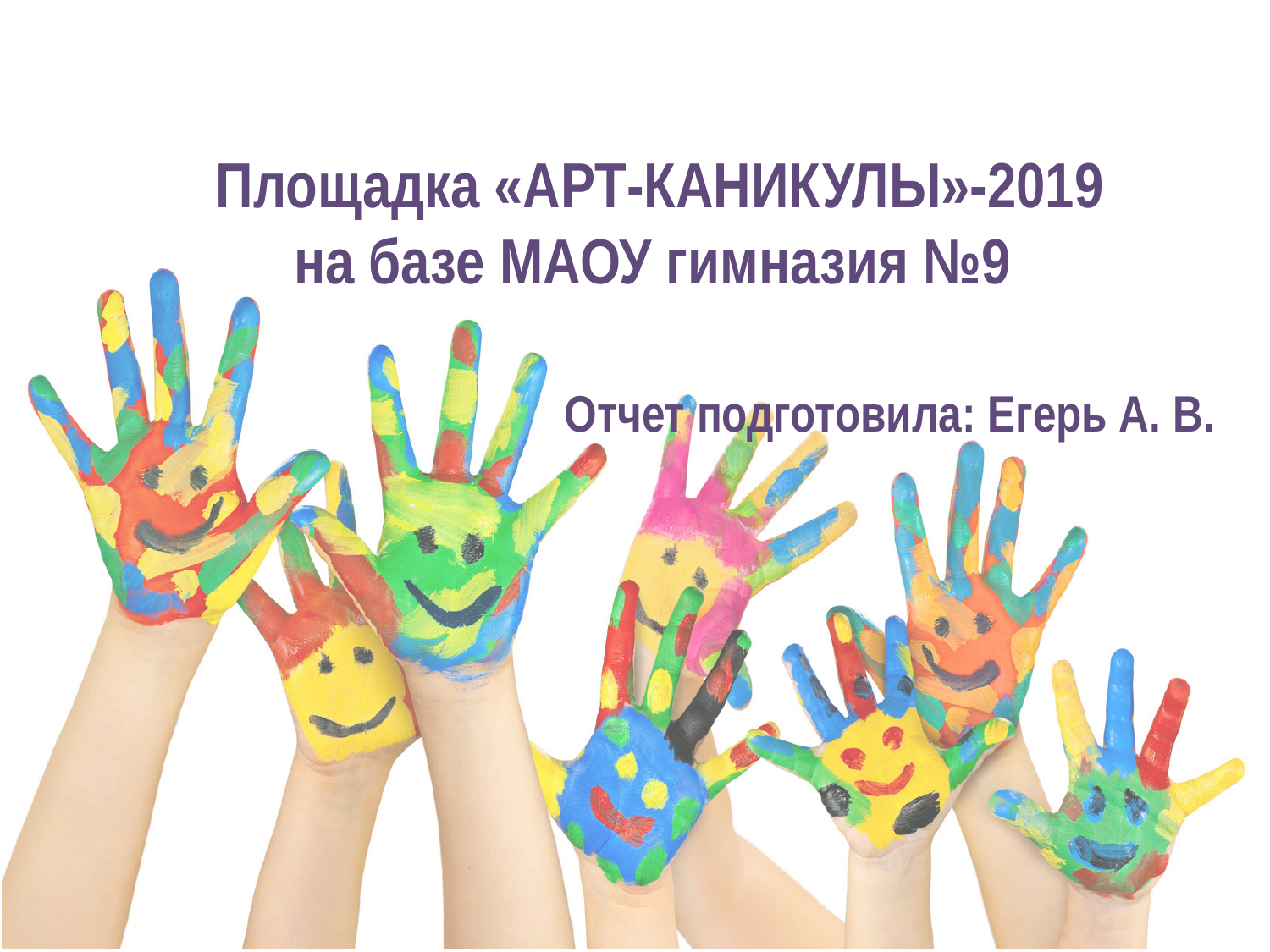

# Площадка «АРТ-КАНИКУЛЫ»-2019 на базе МАОУ гимназия №9
Отчет подготовила: Егерь А. В.